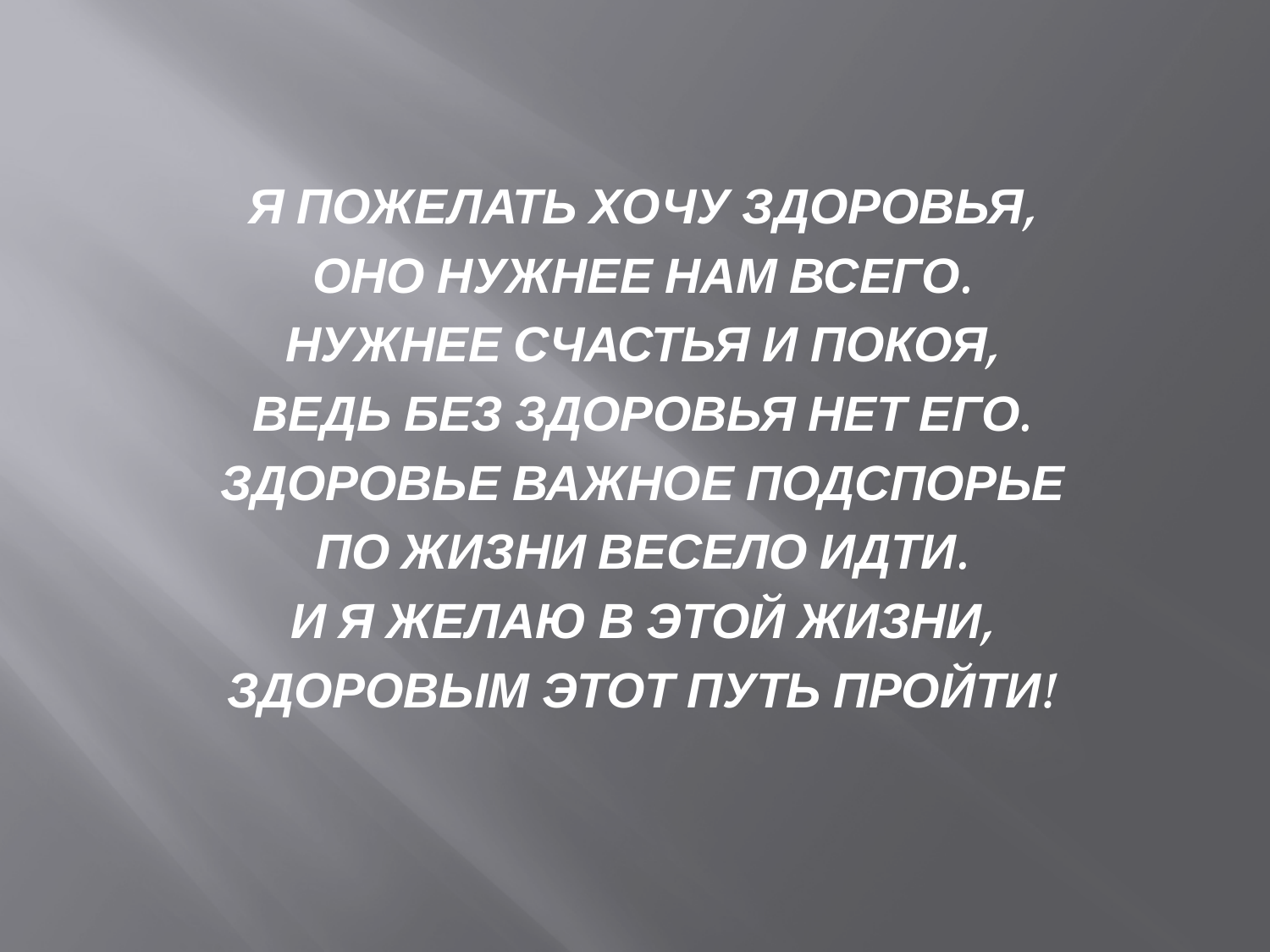

Я ПОЖЕЛАТЬ ХОЧУ ЗДОРОВЬЯ,
ОНО НУЖНЕЕ НАМ ВСЕГО.
НУЖНЕЕ СЧАСТЬЯ И ПОКОЯ,
ВЕДЬ БЕЗ ЗДОРОВЬЯ НЕТ ЕГО.
ЗДОРОВЬЕ ВАЖНОЕ ПОДСПОРЬЕ
ПО ЖИЗНИ ВЕСЕЛО ИДТИ.
И Я ЖЕЛАЮ В ЭТОЙ ЖИЗНИ,
ЗДОРОВЫМ ЭТОТ ПУТЬ ПРОЙТИ!